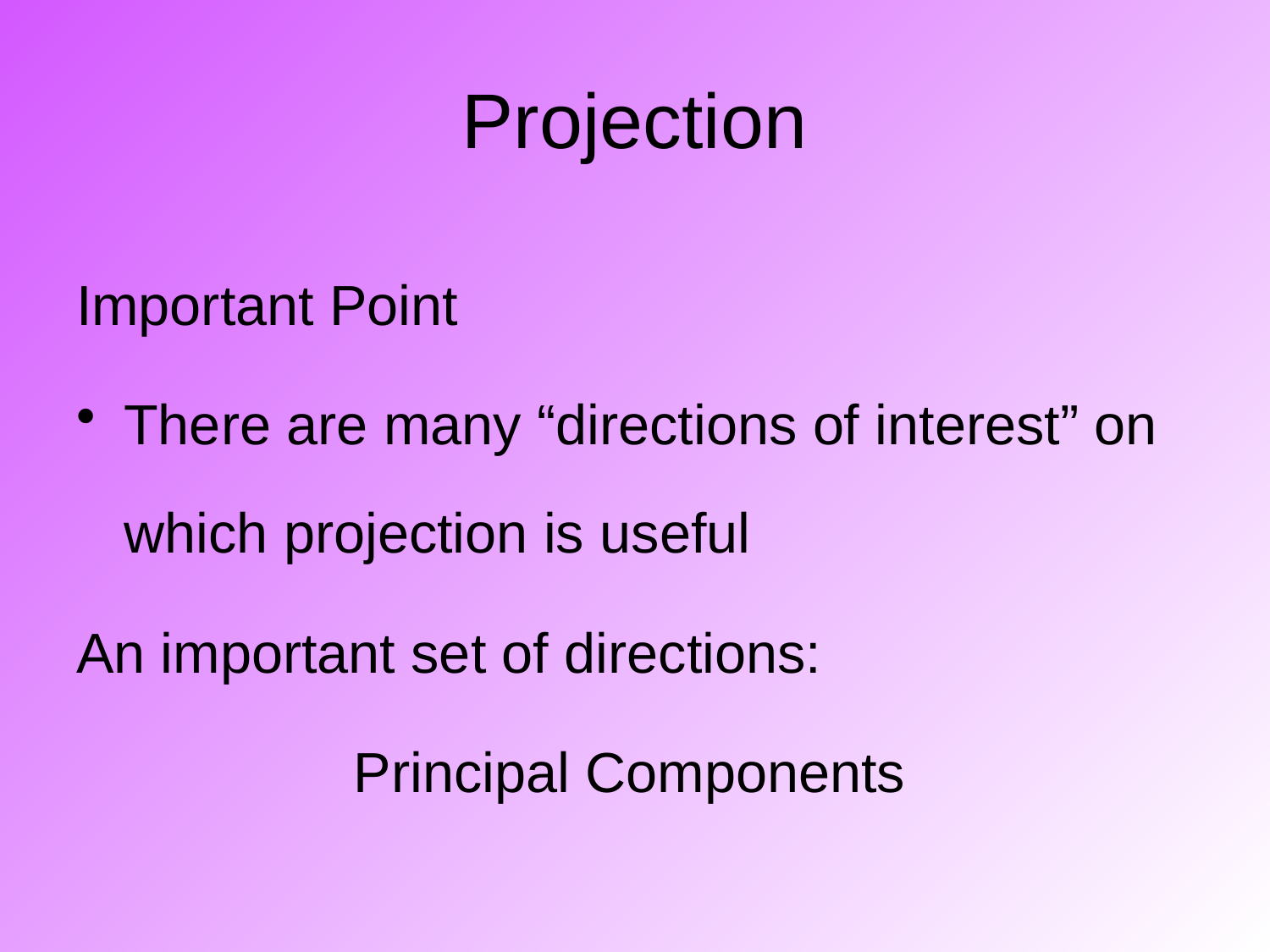

# Projection
Important Point
There are many “directions of interest” on which projection is useful
An important set of directions:
Principal Components